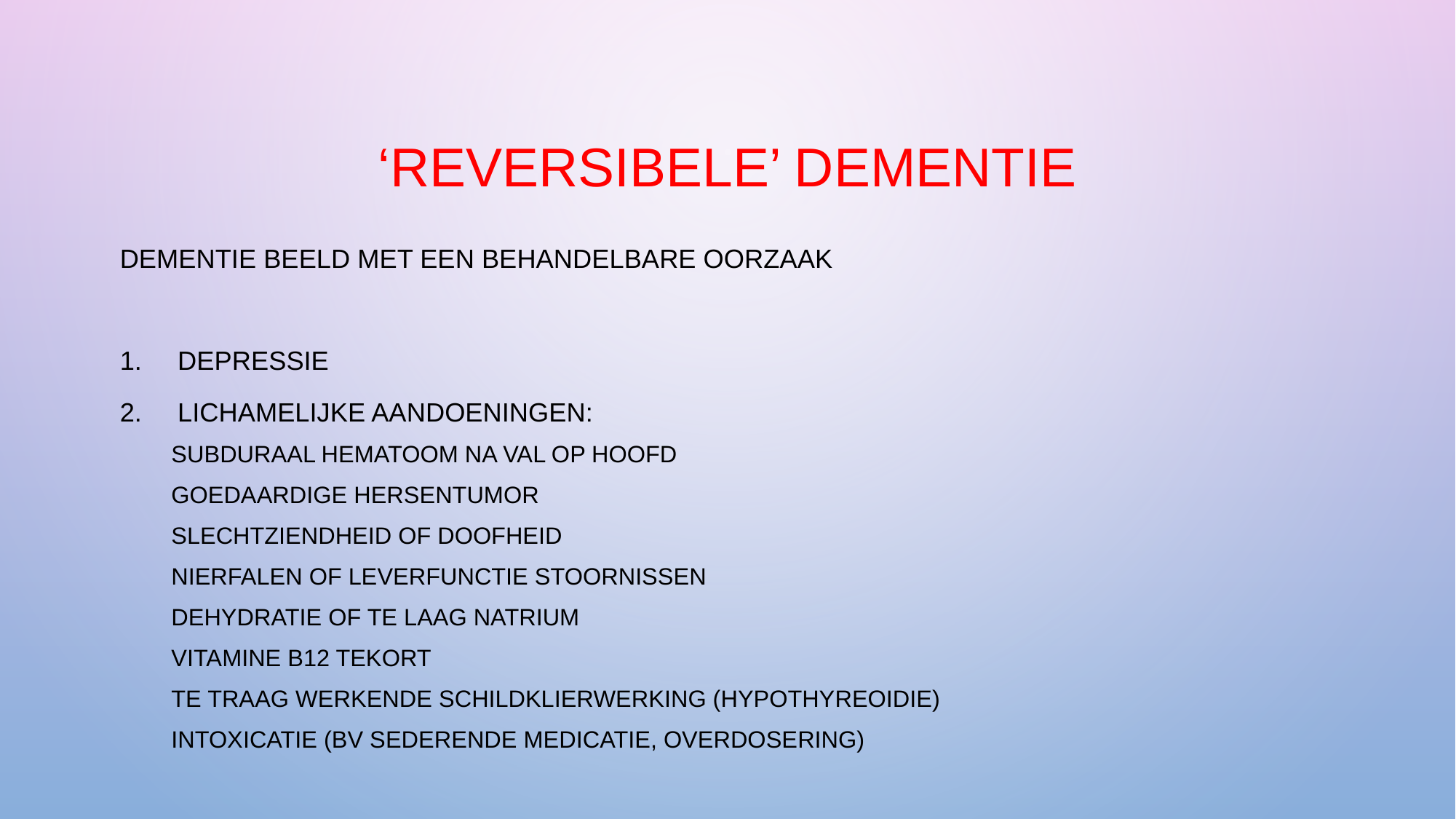

# ‘Reversibele’ dementie
Dementie beeld met een behandelbare oorzaak

Depressie
Lichamelijke aandoeningen:
	Subduraal hematoom na val op hoofd
	Goedaardige hersentumor
	Slechtziendheid of doofheid
	Nierfalen of leverfunctie stoornissen
	Dehydratie of te laag natrium
	Vitamine B12 tekort
	Te traag werkende schildklierwerking (hypothyreoidie)
	Intoxicatie (bv sederende medicatie, overdosering)